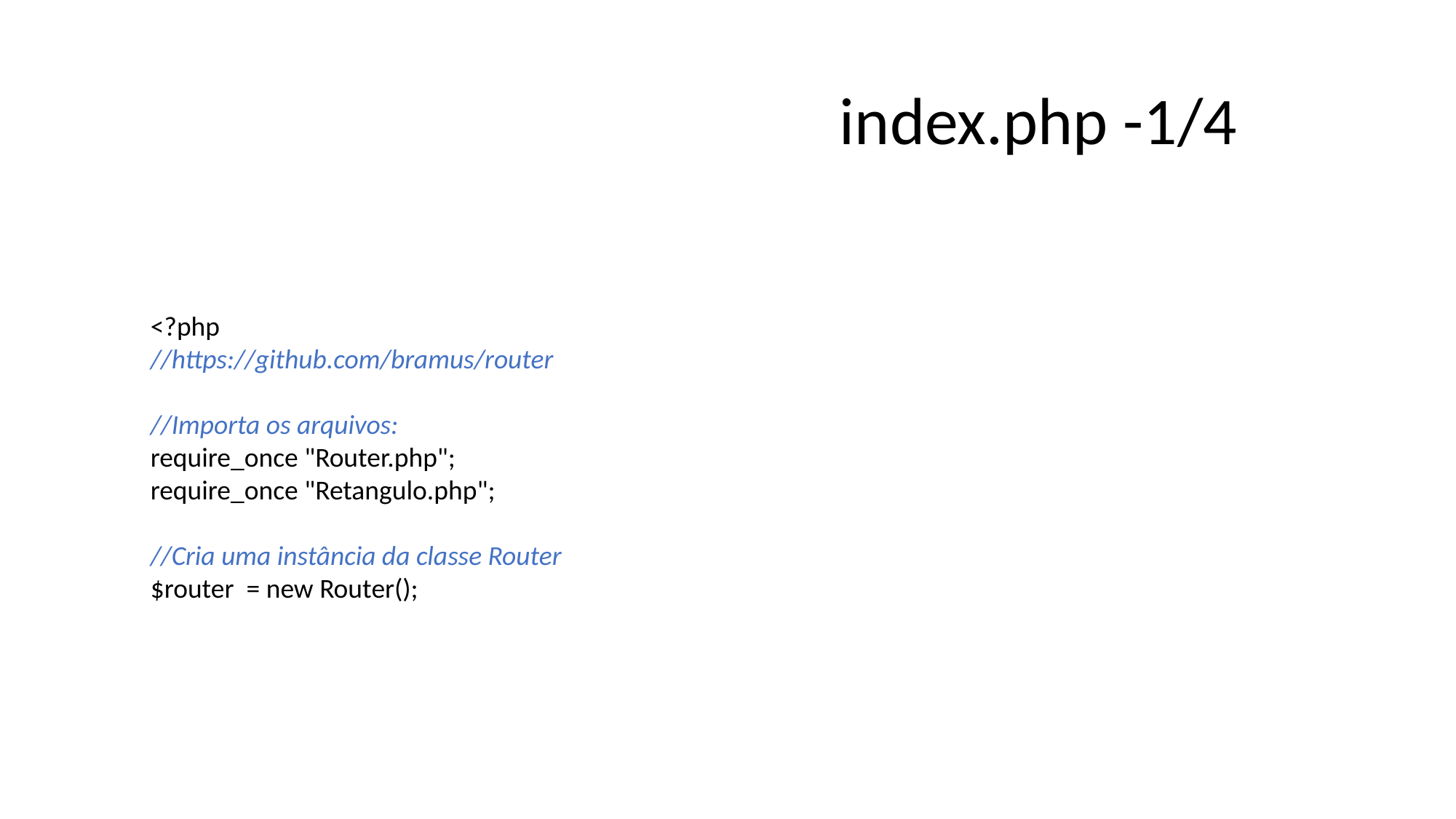

# index.php -1/4
<?php
//https://github.com/bramus/router

//Importa os arquivos:
require_once "Router.php";
require_once "Retangulo.php";

//Cria uma instância da classe Router
$router  = new Router();